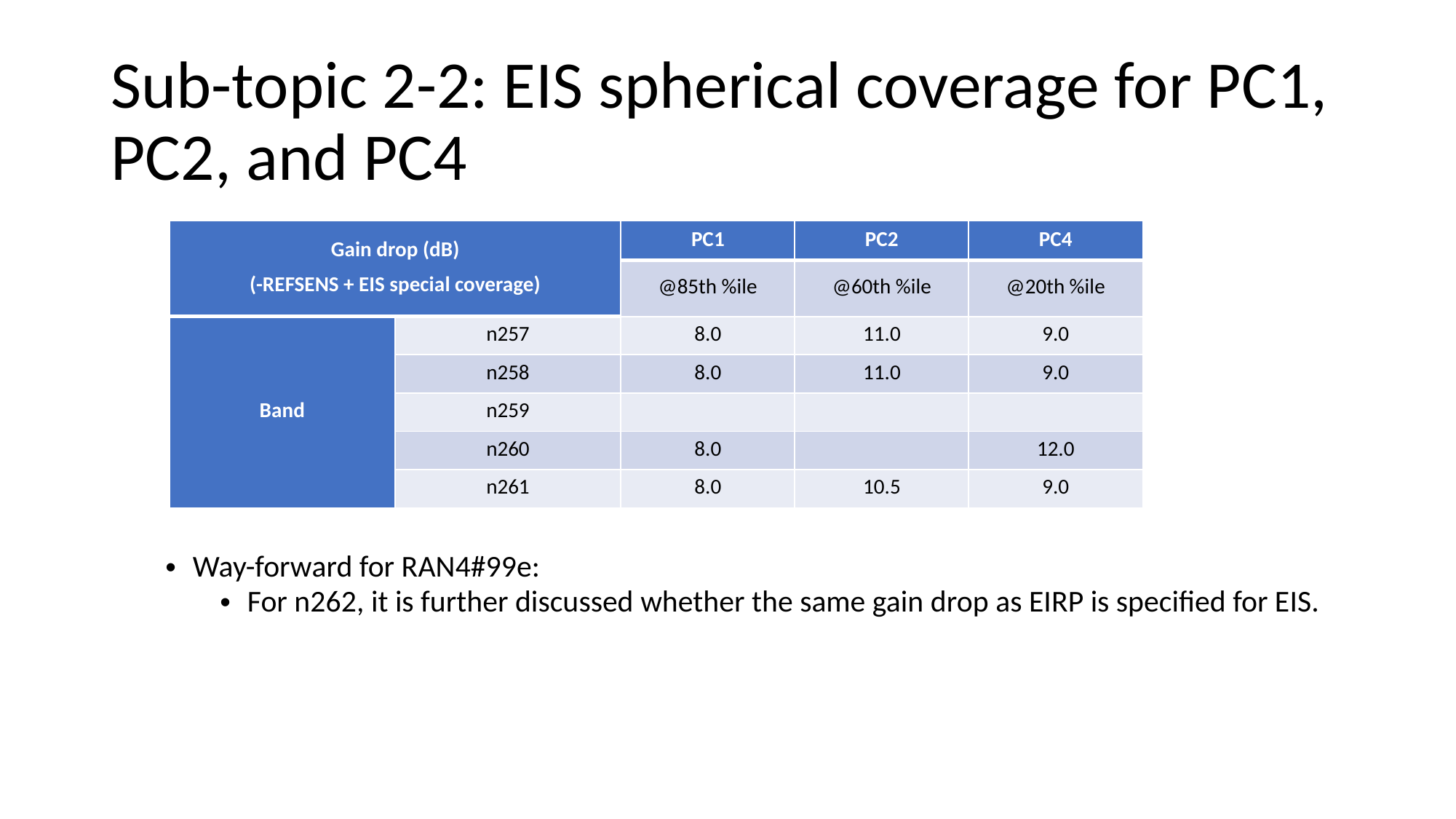

# Sub-topic 2-2: EIS spherical coverage for PC1, PC2, and PC4
| Gain drop (dB) (-REFSENS + EIS special coverage) |  | PC1 | PC2 | PC4 |
| --- | --- | --- | --- | --- |
|  |  | @85th %ile | @60th %ile | @20th %ile |
| Band | n257 | 8.0 | 11.0 | 9.0 |
|  | n258 | 8.0 | 11.0 | 9.0 |
|  | n259 |  |  |  |
|  | n260 | 8.0 |  | 12.0 |
|  | n261 | 8.0 | 10.5 | 9.0 |
Way-forward for RAN4#99e:
For n262, it is further discussed whether the same gain drop as EIRP is specified for EIS.